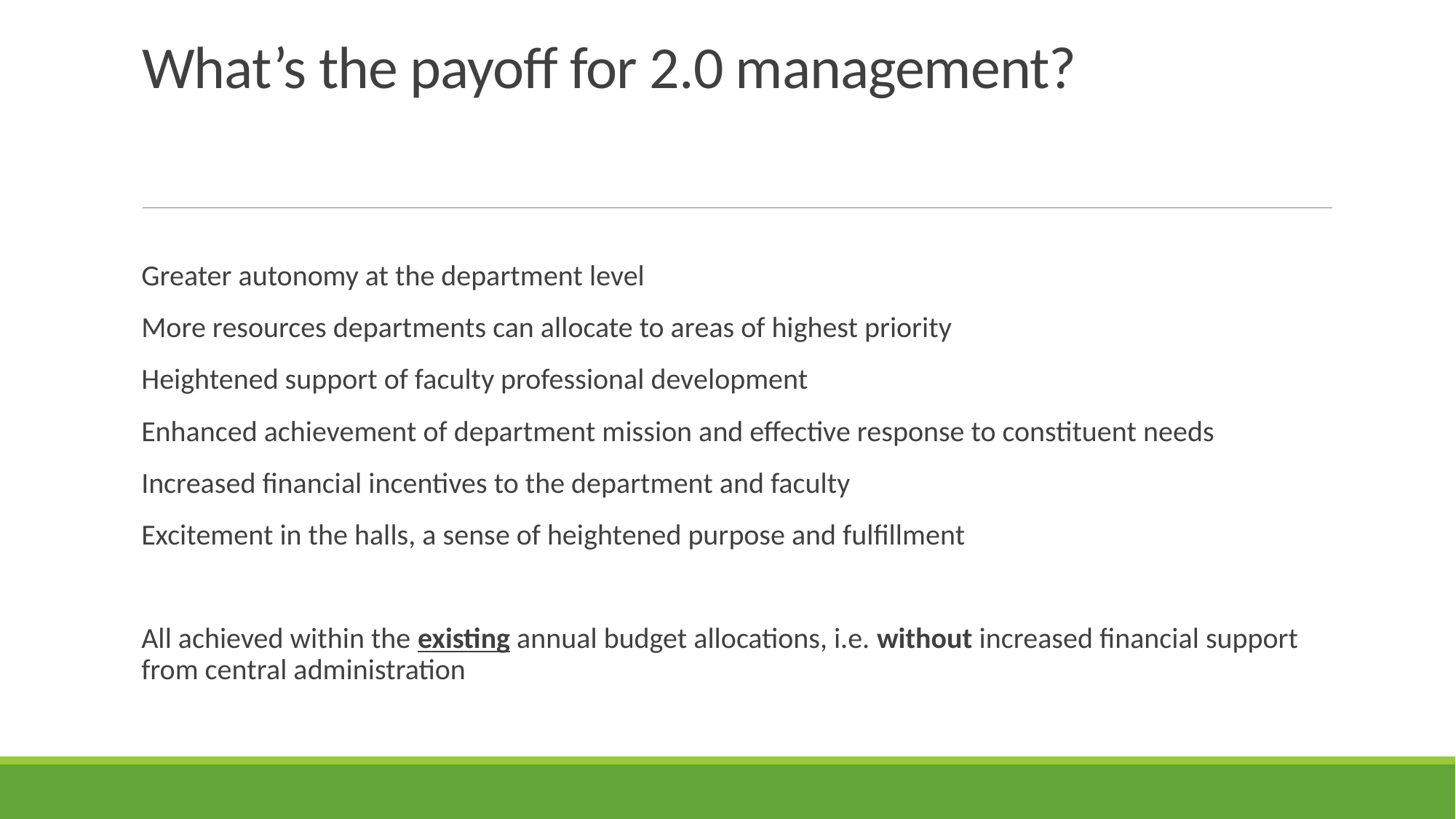

# What’s the payoff for 2.0 management?

Greater autonomy at the department level
More resources departments can allocate to areas of highest priority
Heightened support of faculty professional development
Enhanced achievement of department mission and effective response to constituent needs
Increased financial incentives to the department and faculty
Excitement in the halls, a sense of heightened purpose and fulfillment

All achieved within the existing annual budget allocations, i.e. without increased financial support from central administration